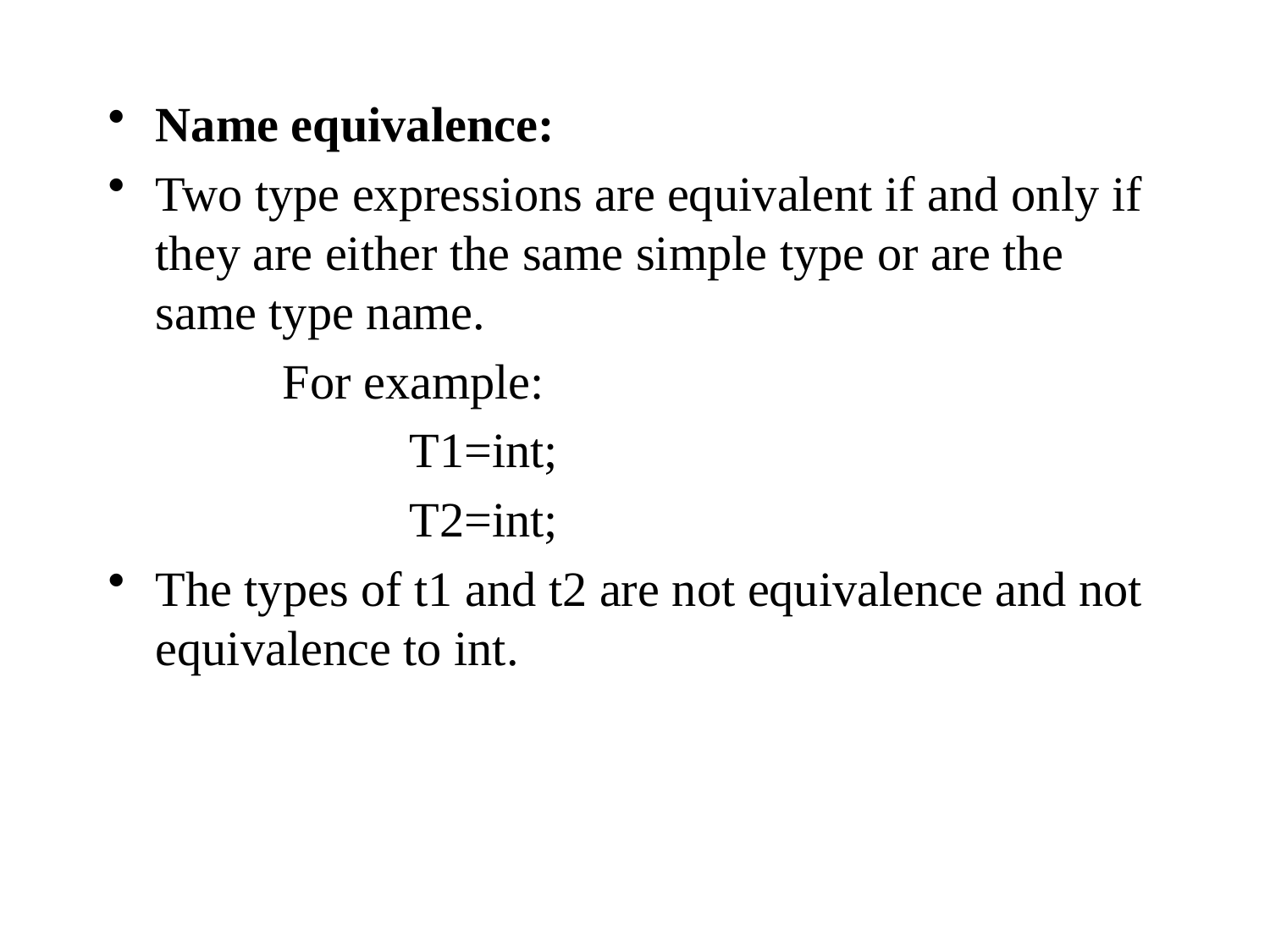

Name equivalence:
Two type expressions are equivalent if and only if they are either the same simple type or are the same type name.
		For example:
			T1=int;
			T2=int;
The types of t1 and t2 are not equivalence and not equivalence to int.